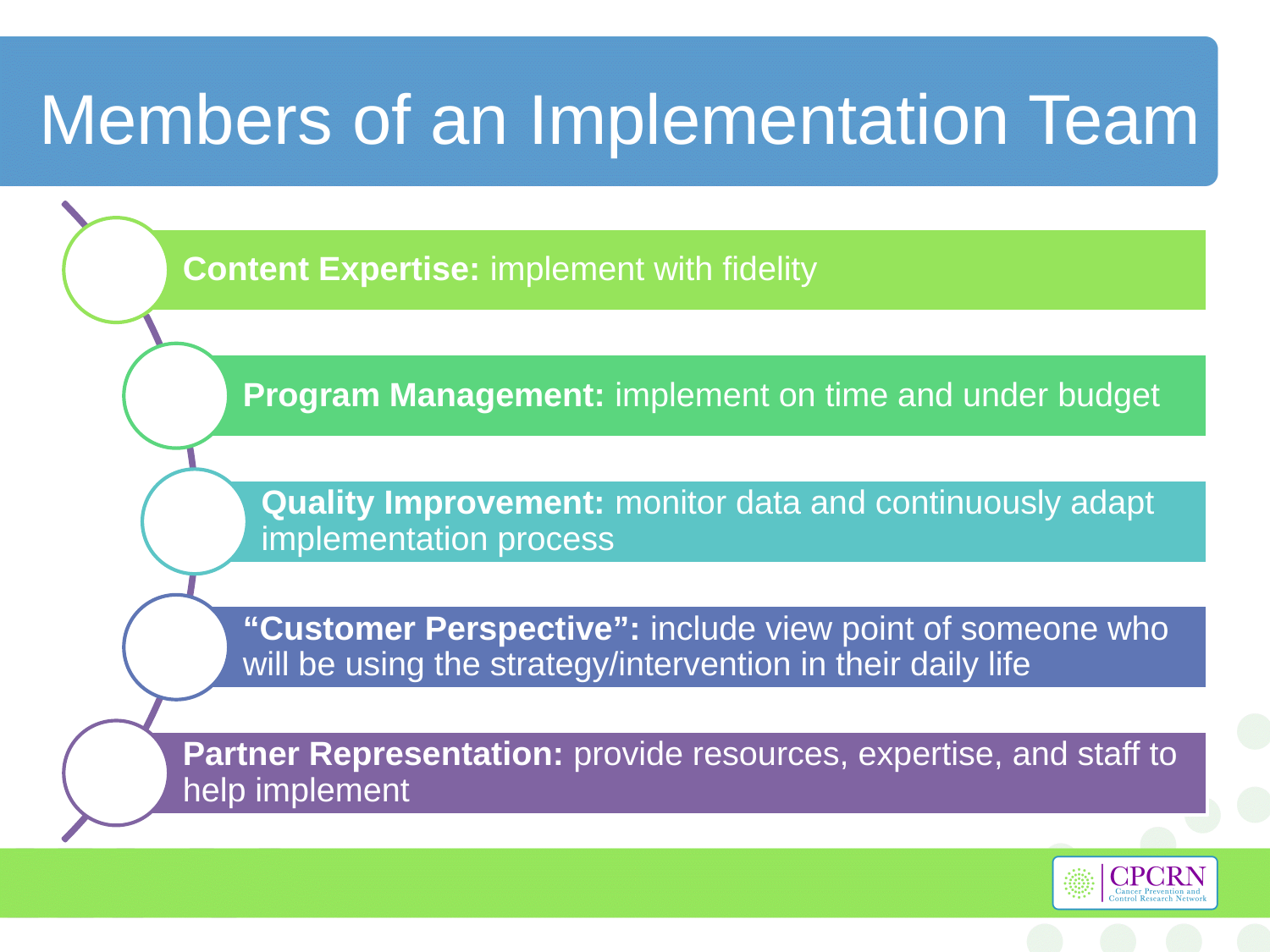

# Members of an Implementation Team
Content Expertise: implement with fidelity
Program Management: implement on time and under budget
Quality Improvement: monitor data and continuously adapt implementation process
“Customer Perspective”: include view point of someone who will be using the strategy/intervention in their daily life
Partner Representation: provide resources, expertise, and staff to help implement